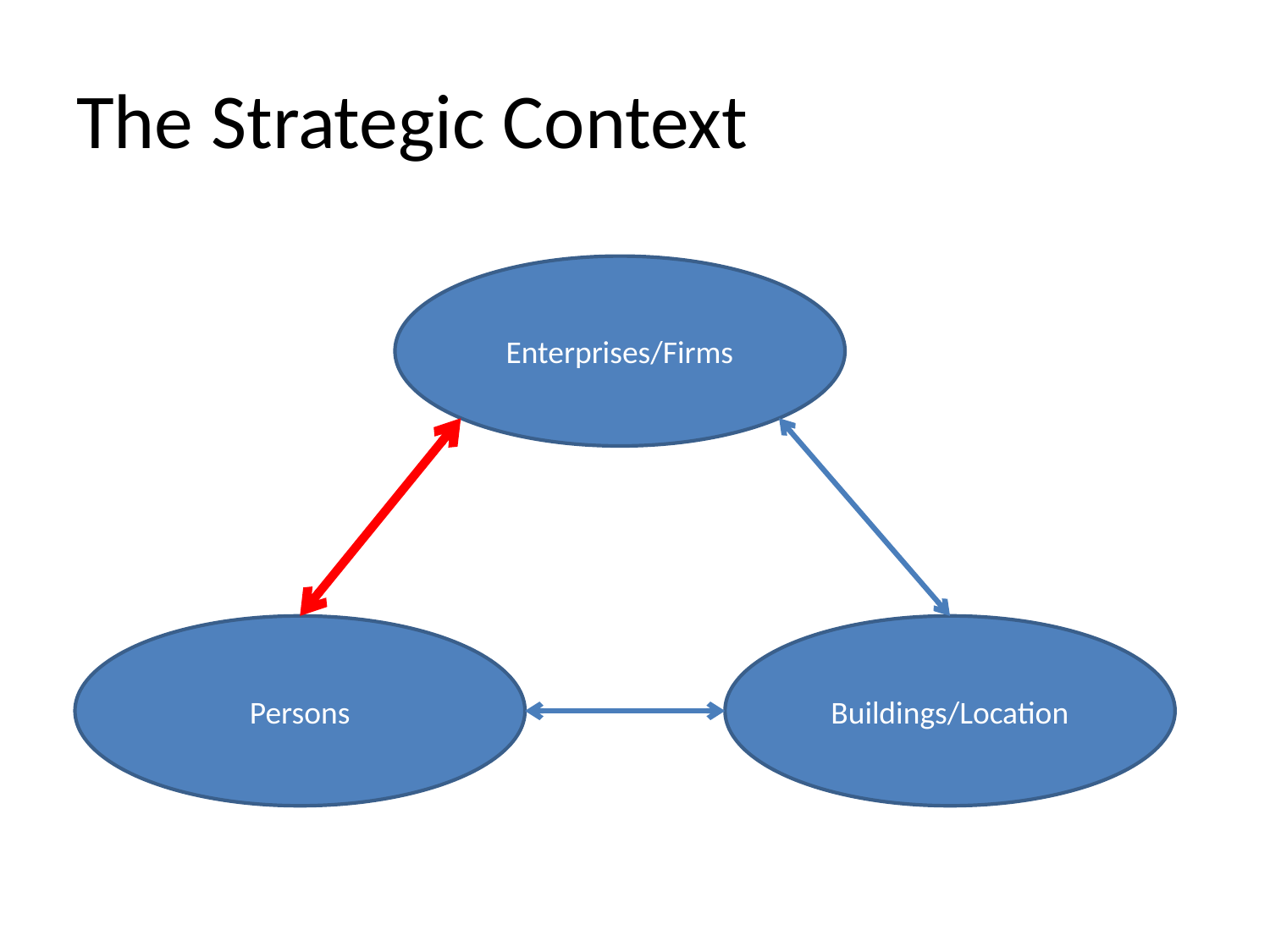

# The Strategic Context
Enterprises/Firms
Persons
Buildings/Location